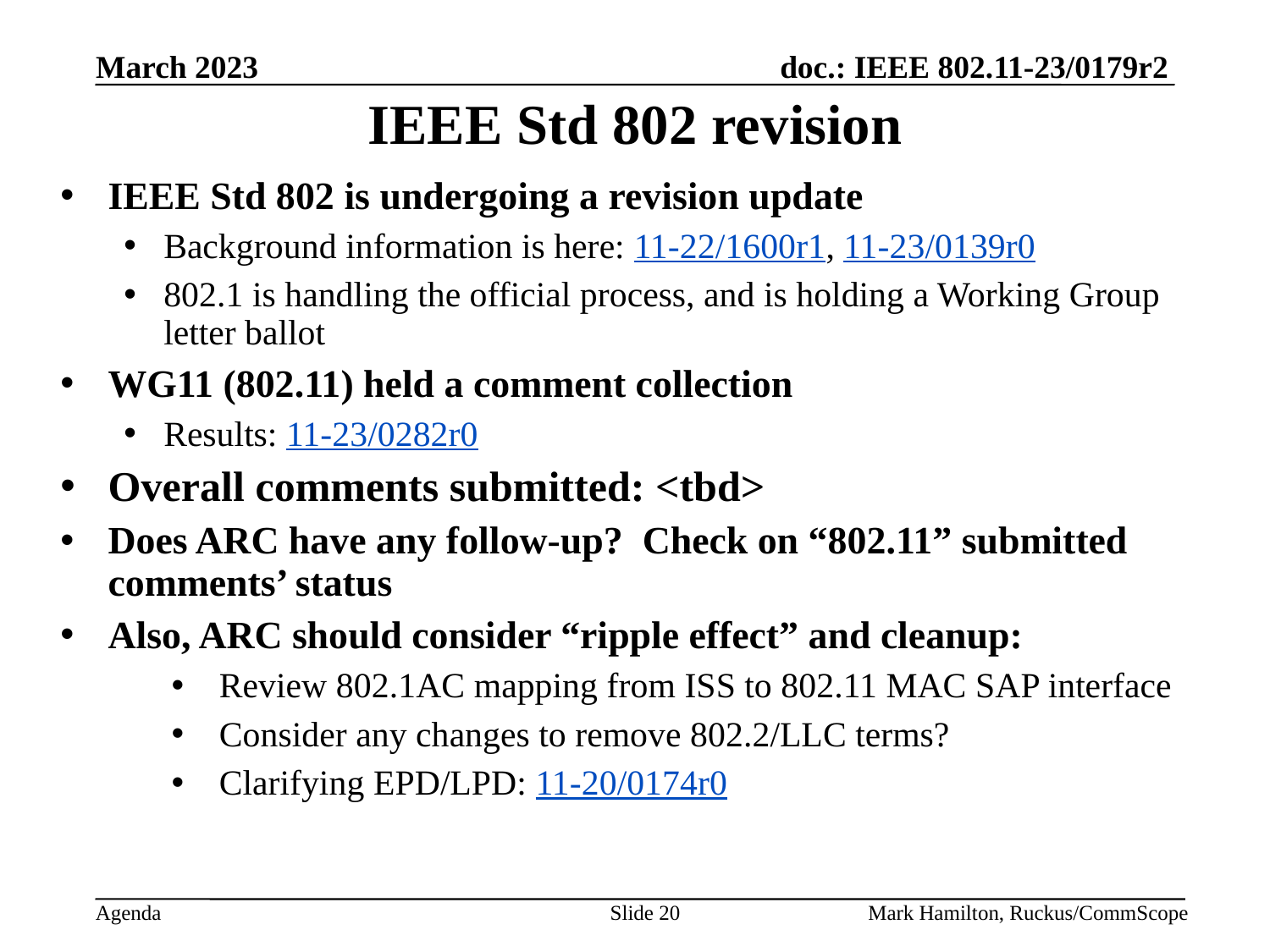

# IEEE Std 802 revision
IEEE Std 802 is undergoing a revision update
Background information is here: 11-22/1600r1, 11-23/0139r0
802.1 is handling the official process, and is holding a Working Group letter ballot
WG11 (802.11) held a comment collection
Results: 11-23/0282r0
Overall comments submitted: <tbd>
Does ARC have any follow-up?  Check on “802.11” submitted comments’ status
Also, ARC should consider “ripple effect” and cleanup:
Review 802.1AC mapping from ISS to 802.11 MAC SAP interface
Consider any changes to remove 802.2/LLC terms?
Clarifying EPD/LPD: 11-20/0174r0